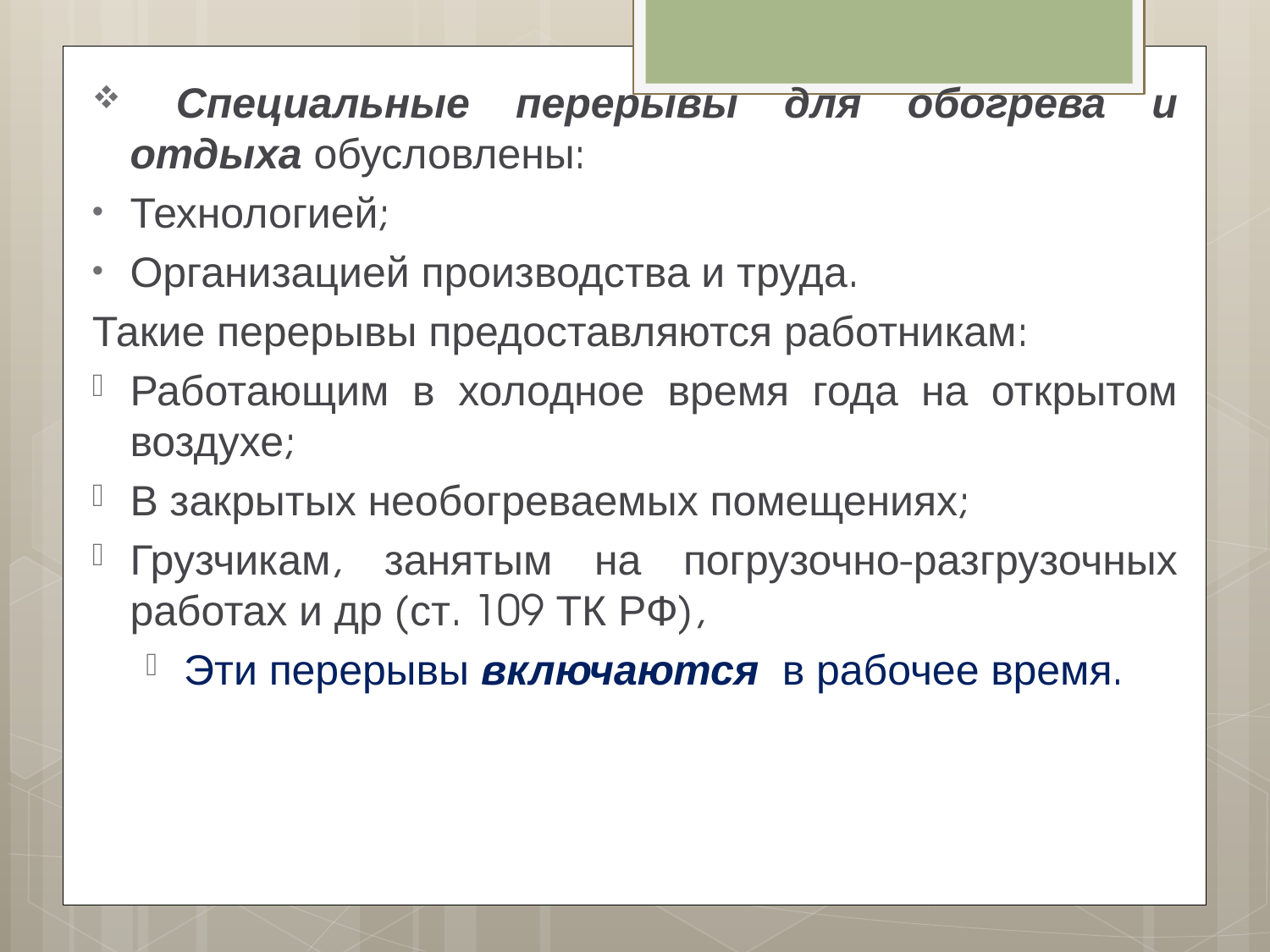

Специальные перерывы для обогрева и отдыха обусловлены:
Технологией;
Организацией производства и труда.
Такие перерывы предоставляются работникам:
Работающим в холодное время года на открытом воздухе;
В закрытых необогреваемых помещениях;
Грузчикам, занятым на погрузочно-разгрузочных работах и др (ст. 109 ТК РФ),
Эти перерывы включаются  в рабочее время.